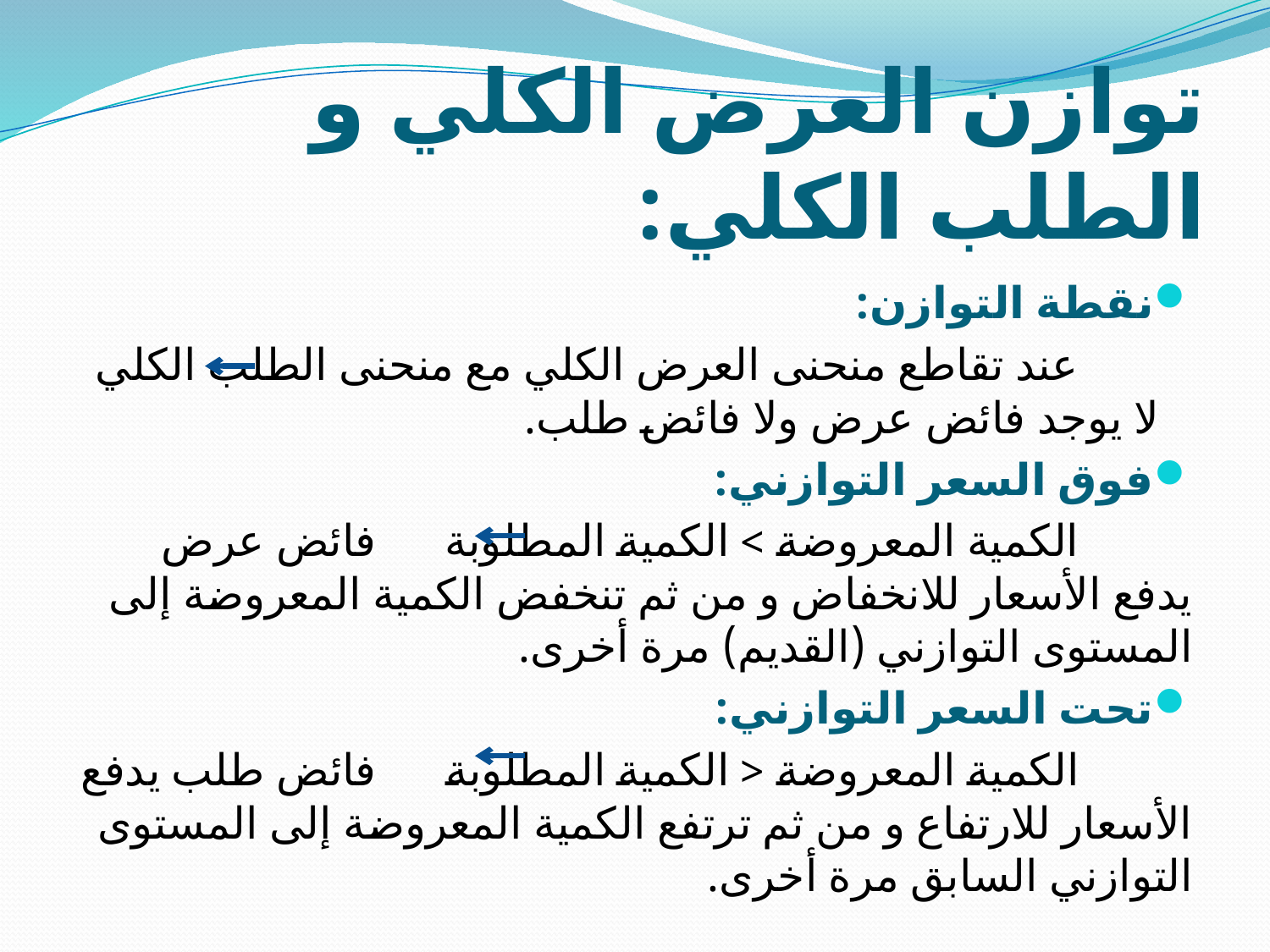

# توازن العرض الكلي و الطلب الكلي:
نقطة التوازن:
          عند تقاطع منحنى العرض الكلي مع منحنى الطلب الكلي     لا يوجد فائض عرض ولا فائض طلب.
فوق السعر التوازني:
          الكمية المعروضة > الكمية المطلوبة      فائض عرض يدفع الأسعار للانخفاض و من ثم تنخفض الكمية المعروضة إلى المستوى التوازني (القديم) مرة أخرى.
تحت السعر التوازني:
          الكمية المعروضة < الكمية المطلوبة      فائض طلب يدفع الأسعار للارتفاع و من ثم ترتفع الكمية المعروضة إلى المستوى التوازني السابق مرة أخرى.